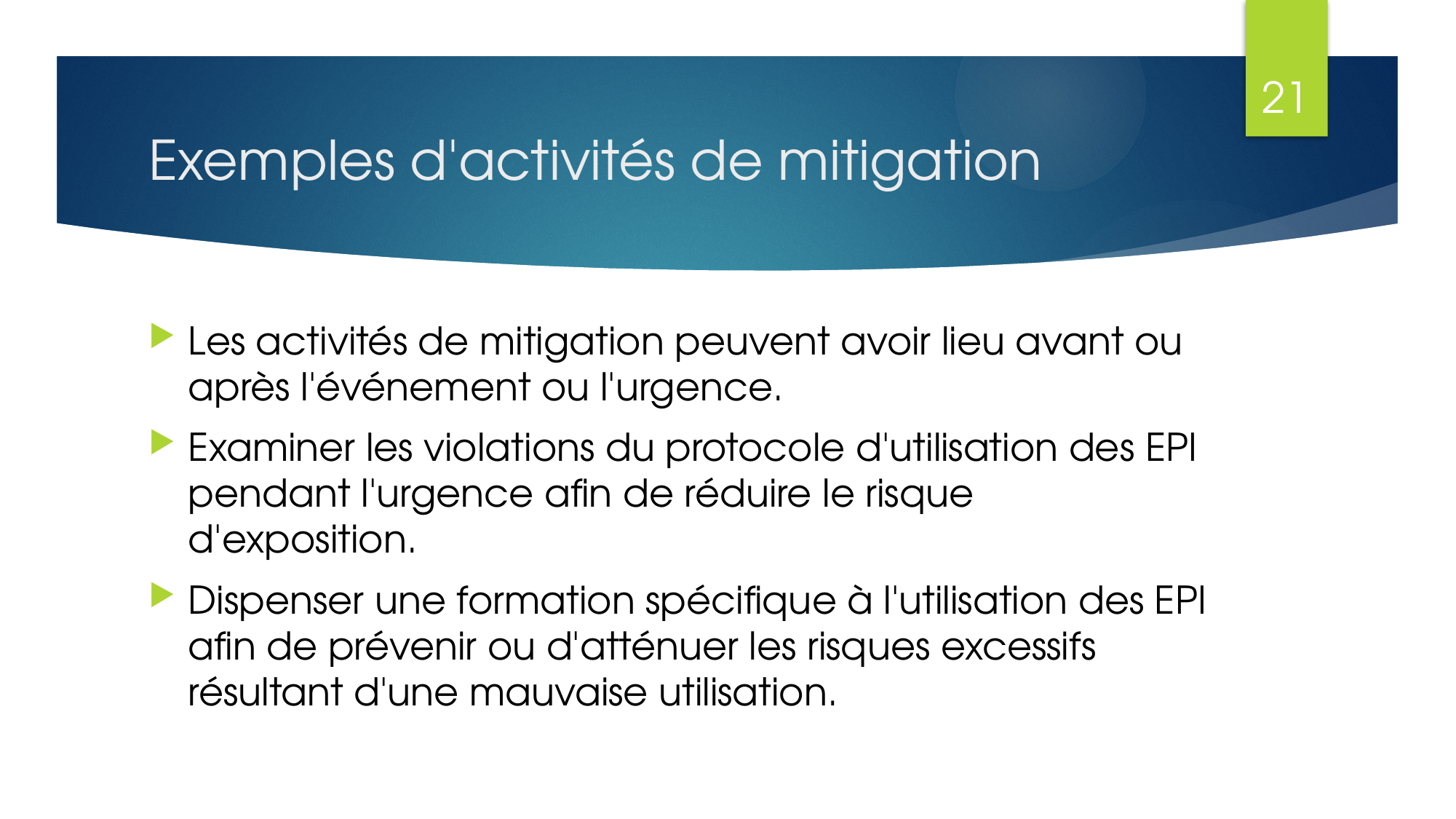

21
# Exemples d'activités de mitigation
Les activités de mitigation peuvent avoir lieu avant ou après l'événement ou l'urgence.
Examiner les violations du protocole d'utilisation des EPI pendant l'urgence afin de réduire le risque d'exposition.
Dispenser une formation spécifique à l'utilisation des EPI afin de prévenir ou d'atténuer les risques excessifs résultant d'une mauvaise utilisation.